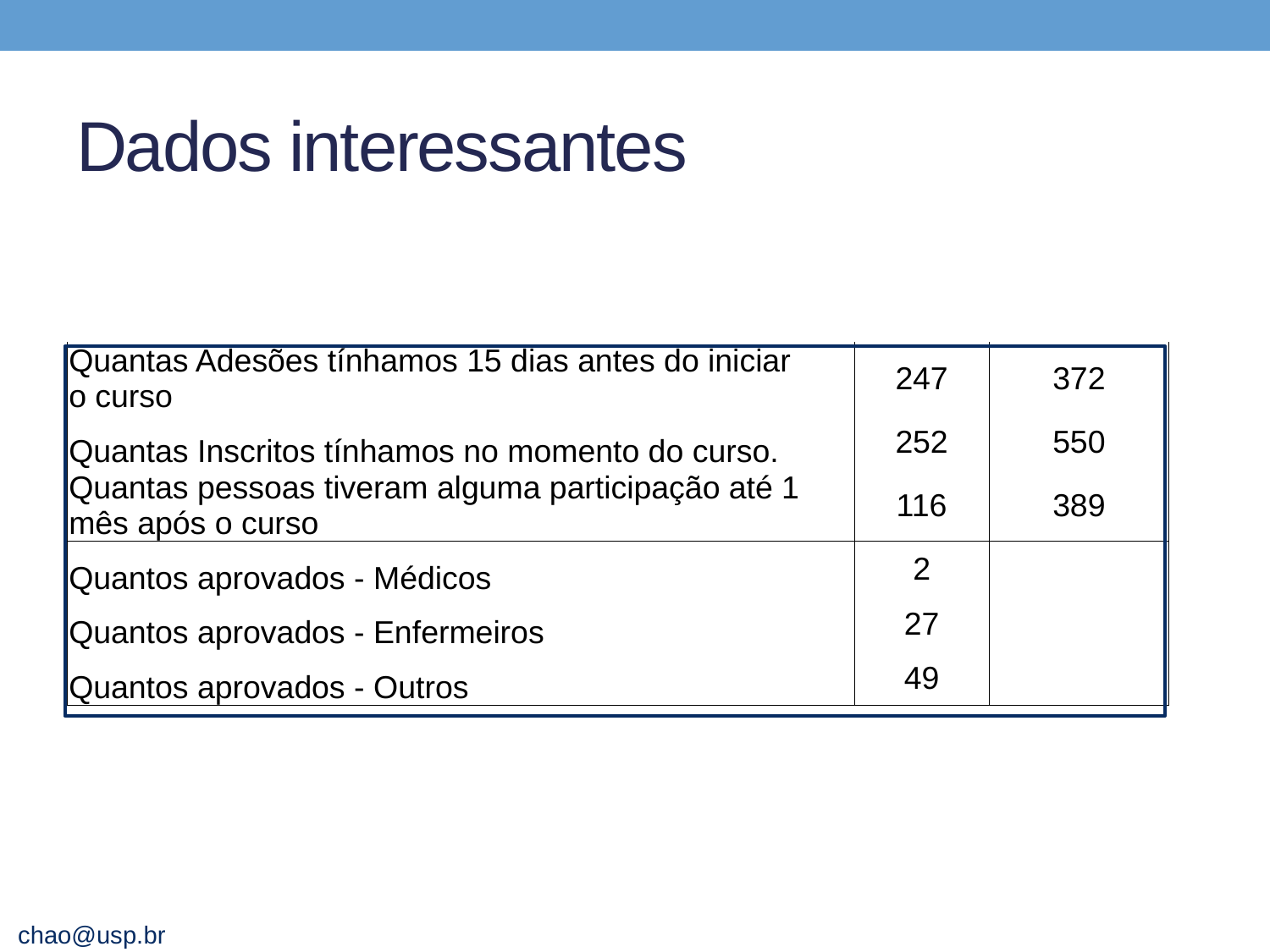

# Dados interessantes
| Quantas Adesões tínhamos 15 dias antes do iniciar o curso |  | 247 | 372 |
| --- | --- | --- | --- |
| Quantas Inscritos tínhamos no momento do curso. |  | 252 | 550 |
| Quantas pessoas tiveram alguma participação até 1 mês após o curso |  | 116 | 389 |
| Quantos aprovados - Médicos |  | 2 |  |
| Quantos aprovados - Enfermeiros |  | 27 |  |
| Quantos aprovados - Outros |  | 49 |  |